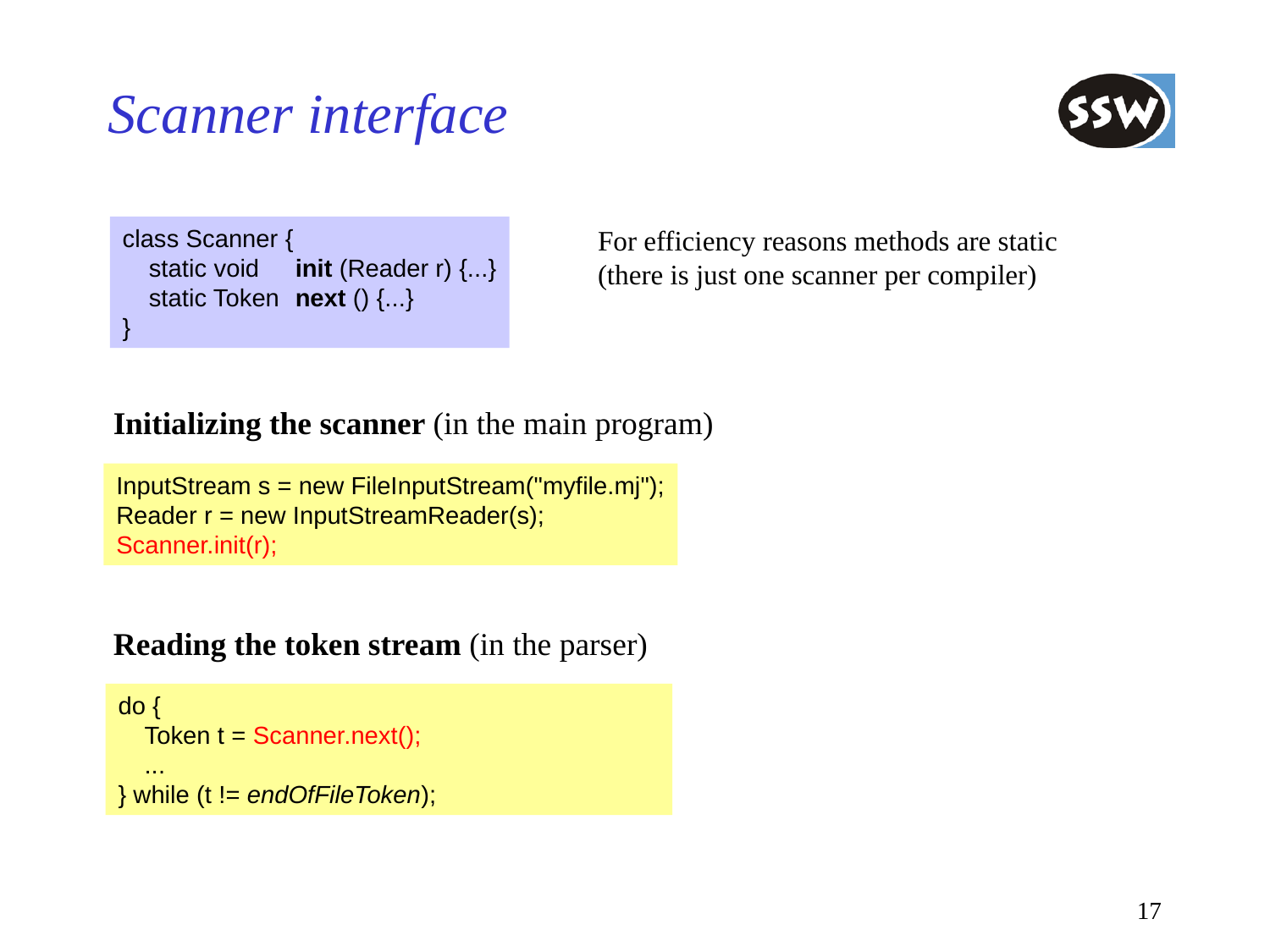

# Scanner interface
class Scanner {
	static void	init (Reader r) {...}
	static Token	next () {...}
}
For efficiency reasons methods are static
(there is just one scanner per compiler)
Initializing the scanner (in the main program)
InputStream s = new FileInputStream("myfile.mj");
Reader r = new InputStreamReader(s);
Scanner.init(r);
Reading the token stream (in the parser)
do {
	Token t = Scanner.next();
	...
} while (t != endOfFileToken);
17